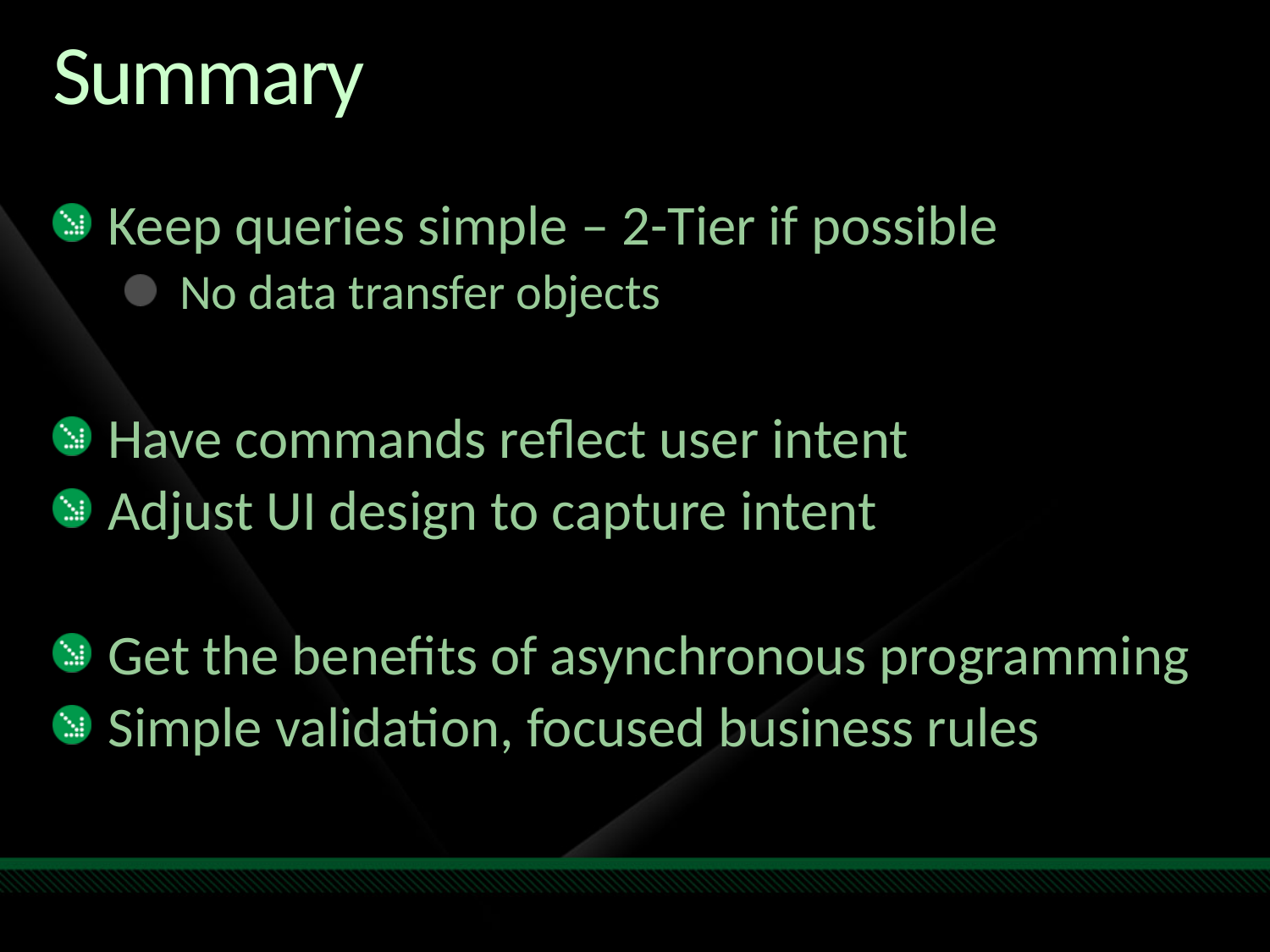

# Summary
Keep queries simple – 2-Tier if possible
No data transfer objects

Have commands reflect user intent
Adjust UI design to capture intent

Get the benefits of asynchronous programming
Simple validation, focused business rules